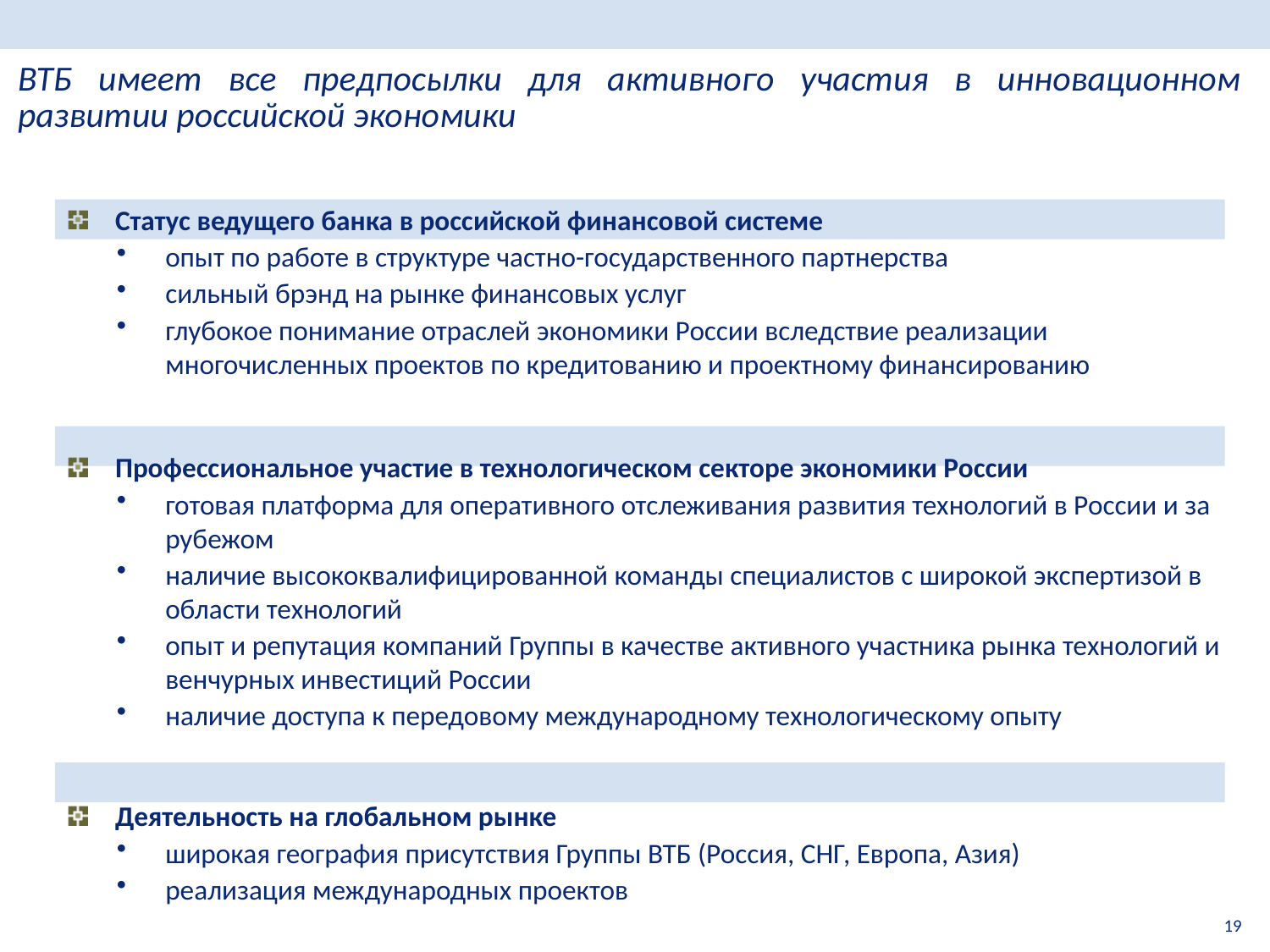

ВТБ имеет все предпосылки для активного участия в инновационном развитии российской экономики
Статус ведущего банка в российской финансовой системе
опыт по работе в структуре частно-государственного партнерства
сильный брэнд на рынке финансовых услуг
глубокое понимание отраслей экономики России вследствие реализации многочисленных проектов по кредитованию и проектному финансированию

Профессиональное участие в технологическом секторе экономики России
готовая платформа для оперативного отслеживания развития технологий в России и за рубежом
наличие высококвалифицированной команды специалистов с широкой экспертизой в области технологий
опыт и репутация компаний Группы в качестве активного участника рынка технологий и венчурных инвестиций России
наличие доступа к передовому международному технологическому опыту

Деятельность на глобальном рынке
широкая география присутствия Группы ВТБ (Россия, СНГ, Европа, Азия)
реализация международных проектов

19